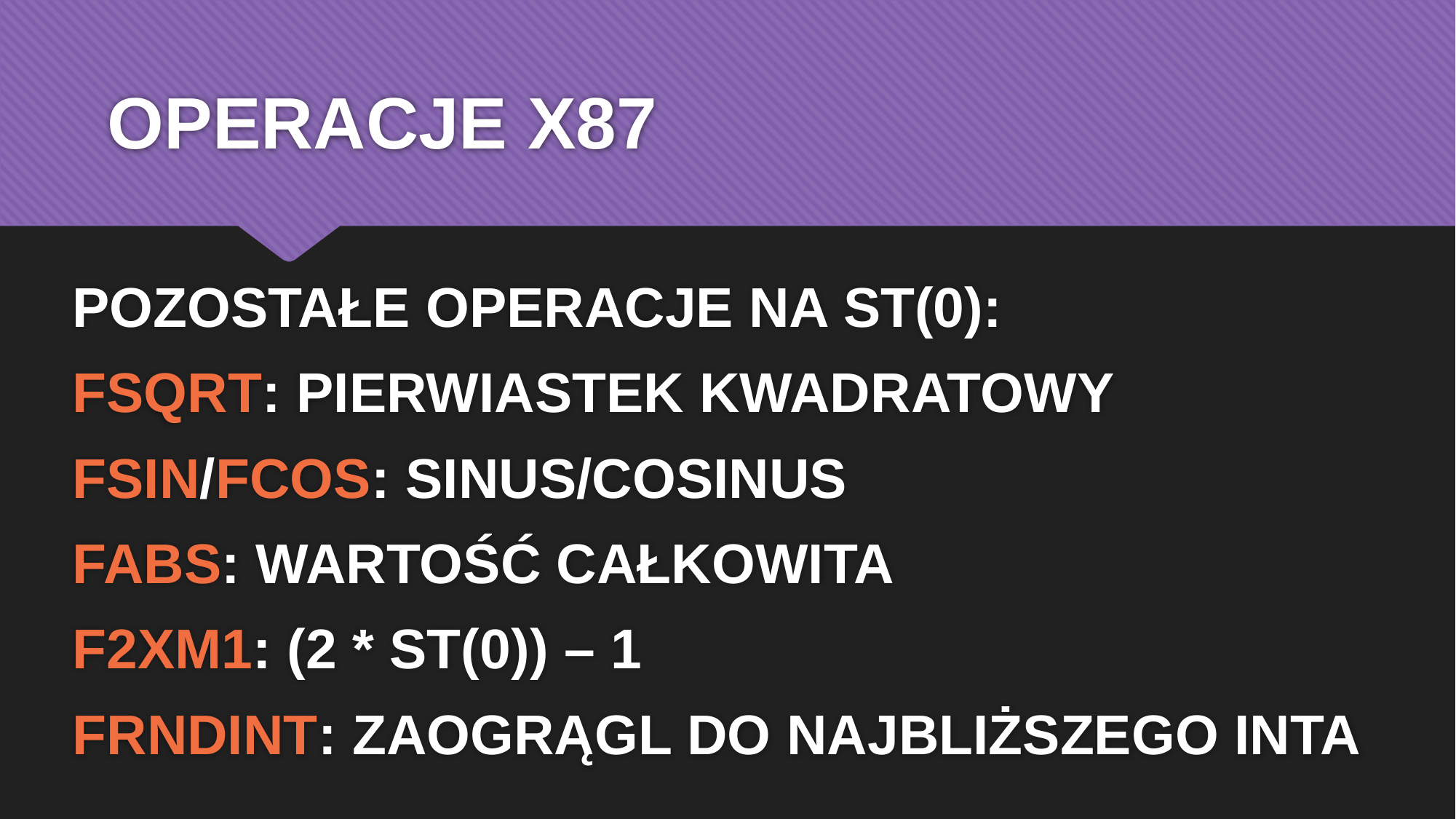

# OPERACJE X87
POZOSTAŁE OPERACJE NA ST(0):
FSQRT: PIERWIASTEK KWADRATOWY
FSIN/FCOS: SINUS/COSINUS
FABS: WARTOŚĆ CAŁKOWITA
F2XM1: (2 * ST(0)) – 1
FRNDINT: ZAOGRĄGL DO NAJBLIŻSZEGO INTA